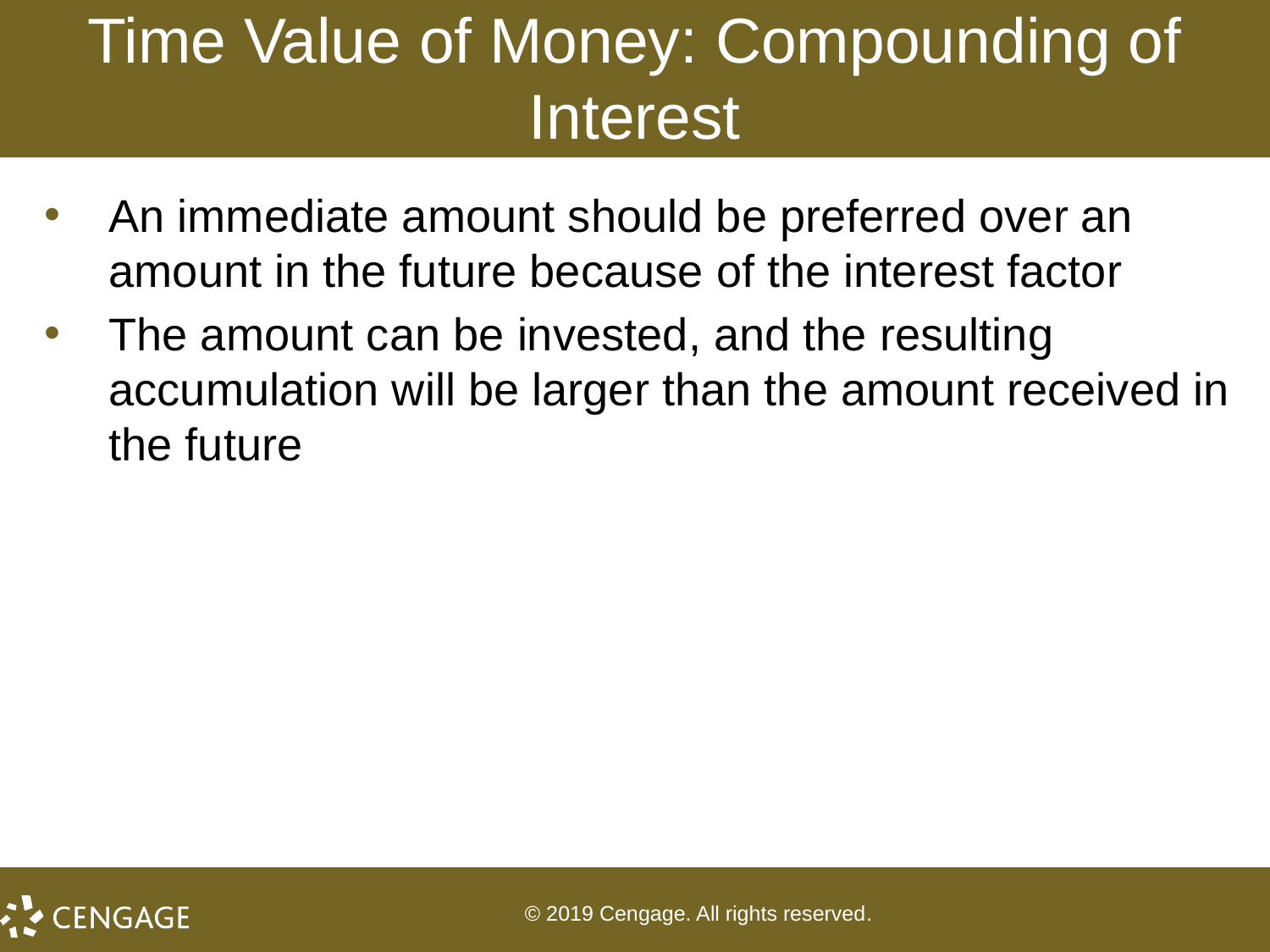

# Time Value of Money: Compounding of Interest
An immediate amount should be preferred over an amount in the future because of the interest factor
The amount can be invested, and the resulting accumulation will be larger than the amount received in the future